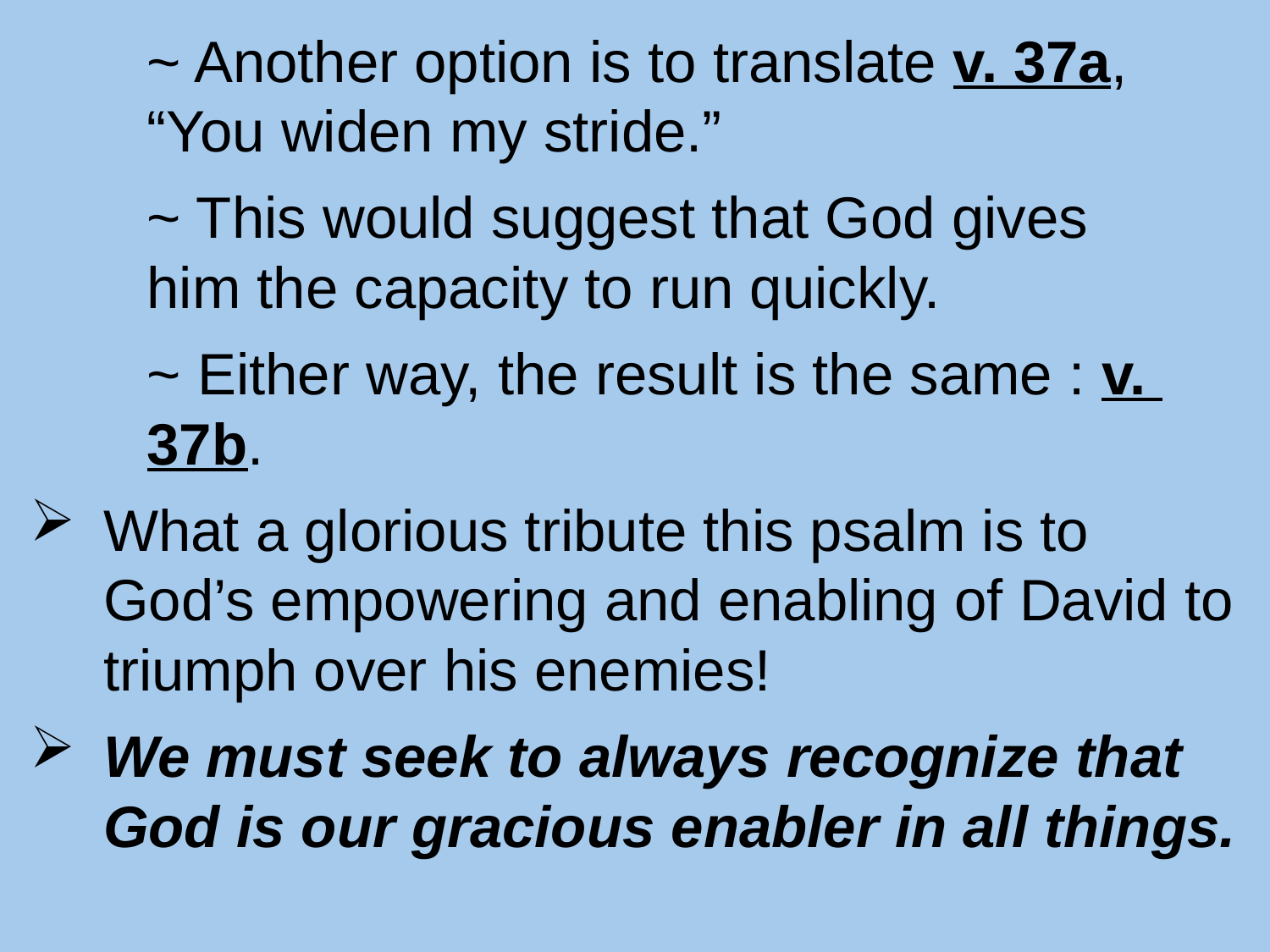

~ Another option is to translate v. 37a, 					“You widen my stride.”
		~ This would suggest that God gives 						him the capacity to run quickly.
		~ Either way, the result is the same : v. 					37b.
What a glorious tribute this psalm is to God’s empowering and enabling of David to triumph over his enemies!
We must seek to always recognize that God is our gracious enabler in all things.